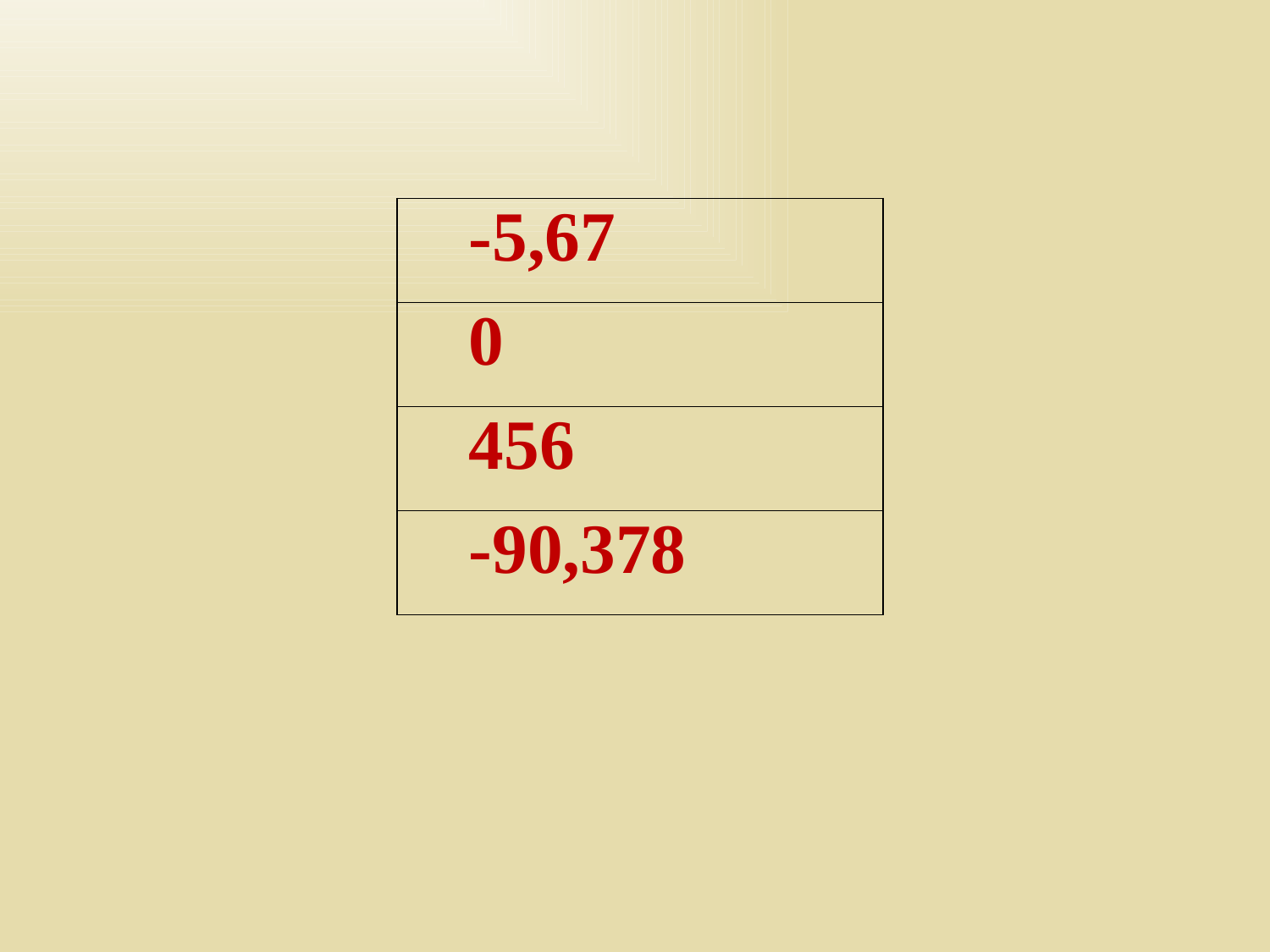

| -5,67 |
| --- |
| 0 |
| 456 |
| -90,378 |